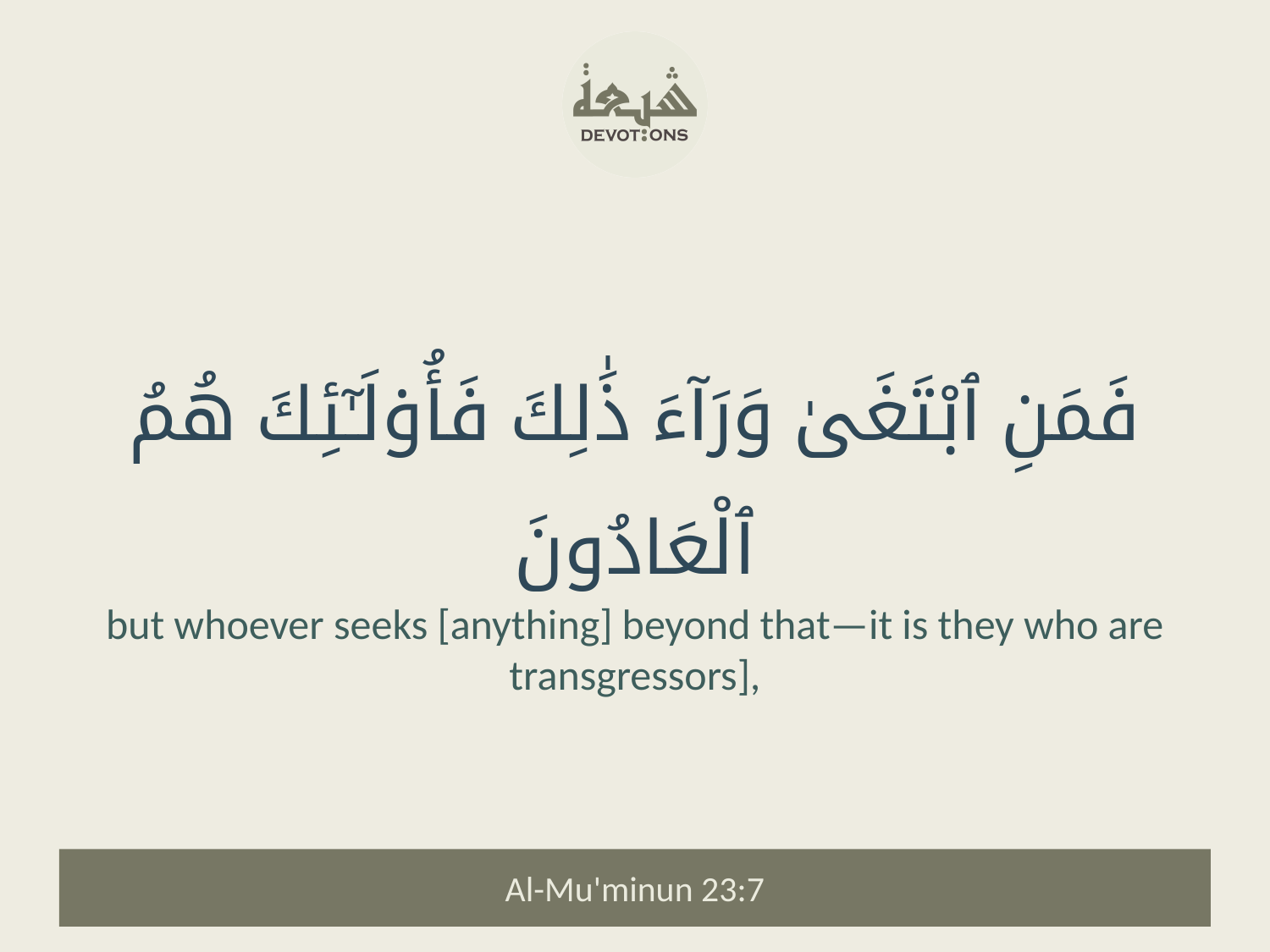

فَمَنِ ٱبْتَغَىٰ وَرَآءَ ذَٰلِكَ فَأُو۟لَـٰٓئِكَ هُمُ ٱلْعَادُونَ
but whoever seeks [anything] beyond that—it is they who are transgressors],
Al-Mu'minun 23:7